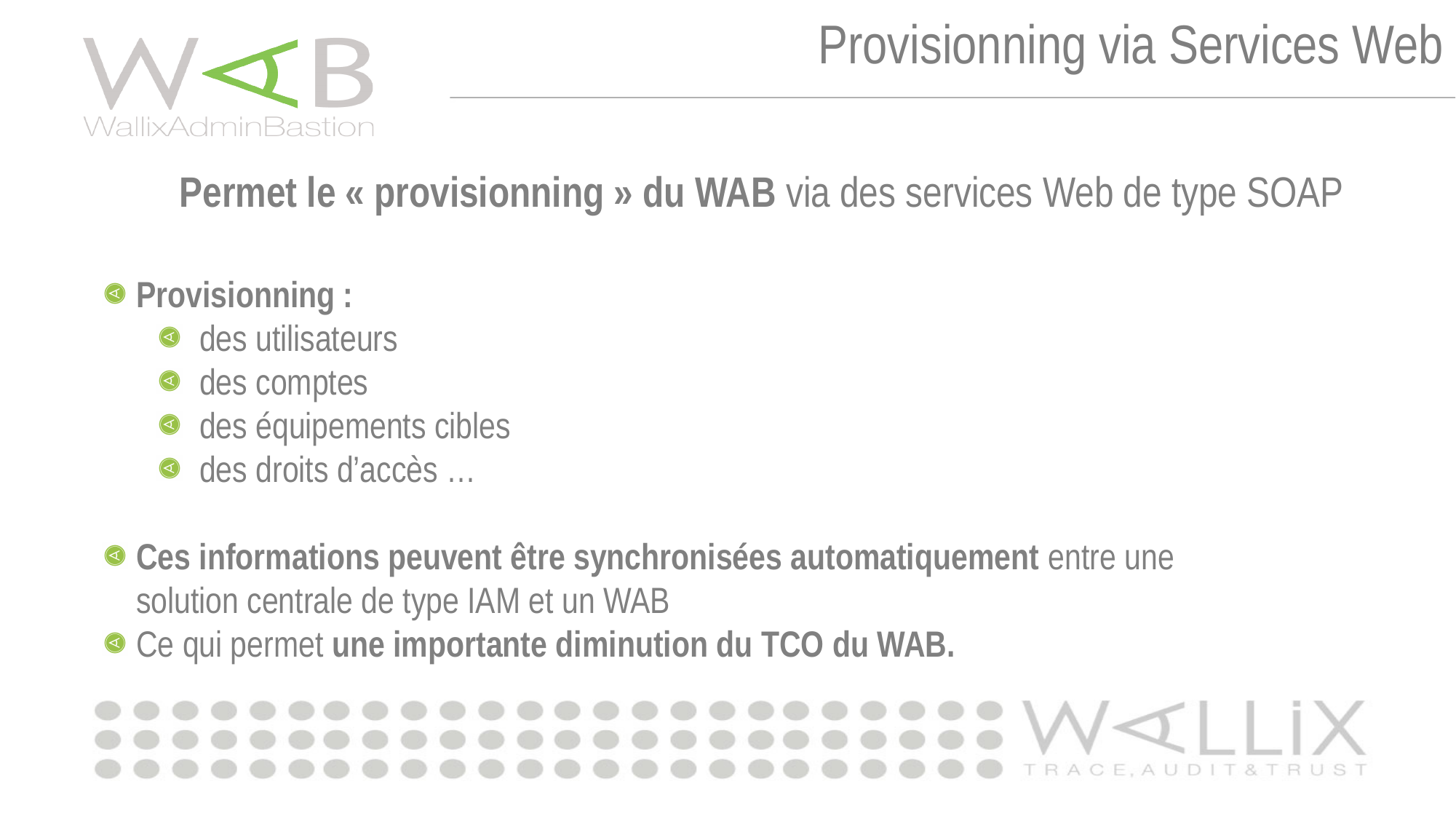

Provisionning via Services Web
Permet le « provisionning » du WAB via des services Web de type SOAP
Provisionning :
 des utilisateurs
 des comptes
 des équipements cibles
 des droits d’accès …

Ces informations peuvent être synchronisées automatiquement entre une solution centrale de type IAM et un WAB
Ce qui permet une importante diminution du TCO du WAB.